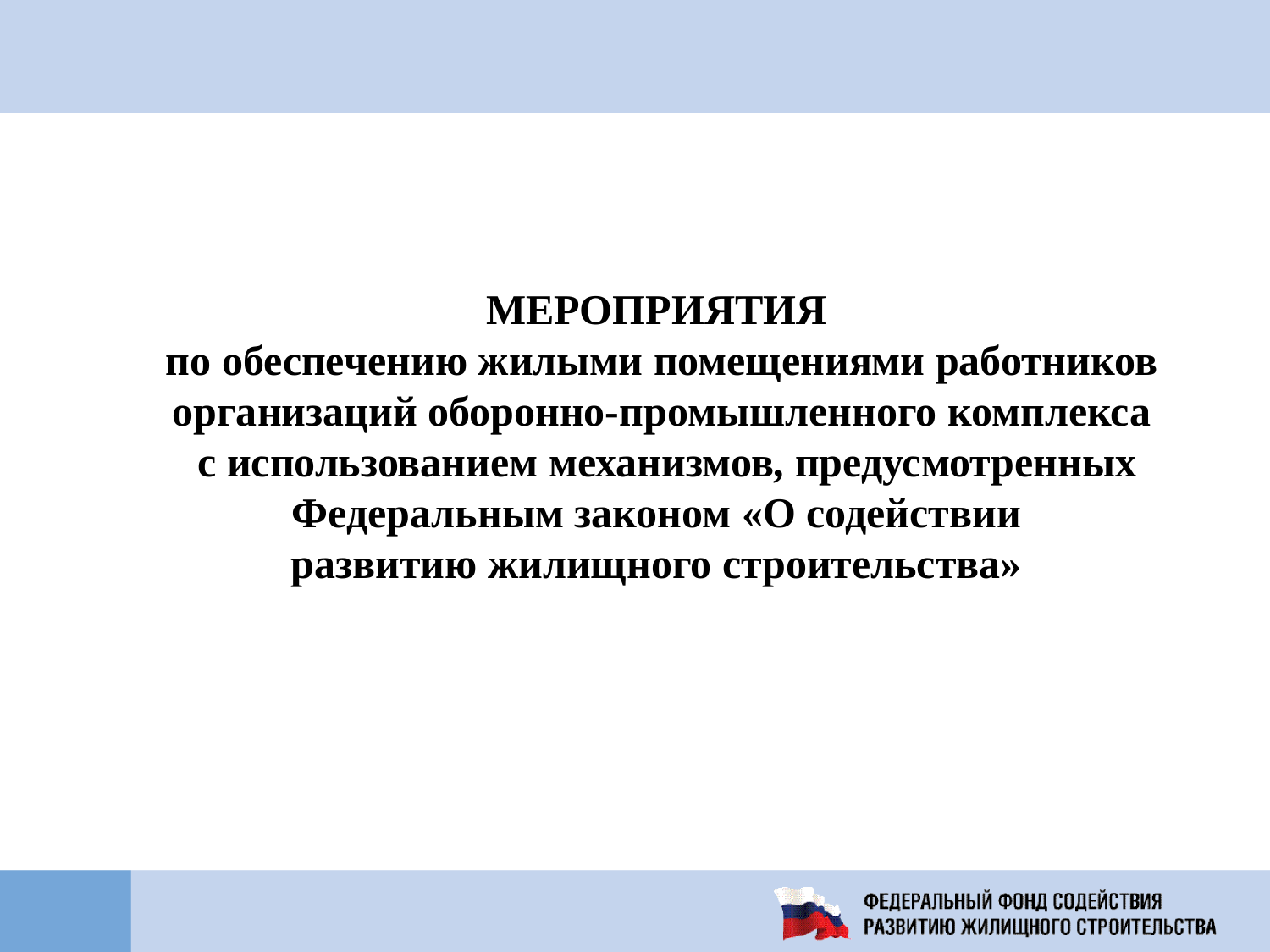

МЕРОПРИЯТИЯ
по обеспечению жилыми помещениями работников организаций оборонно-промышленного комплекса
 с использованием механизмов, предусмотренных Федеральным законом «О содействии
развитию жилищного строительства»